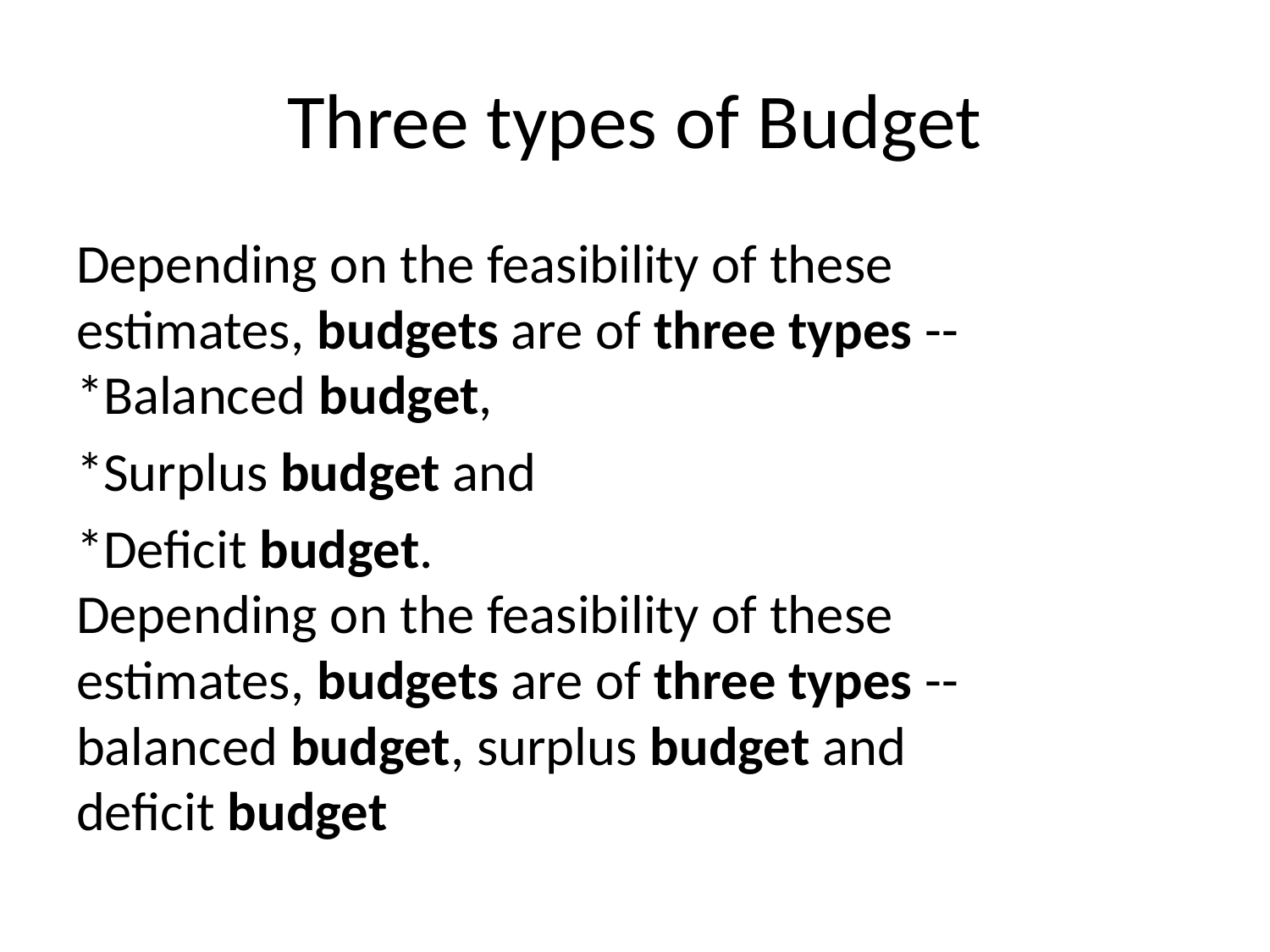

# Three types of Budget
Depending on the feasibility of these estimates, budgets are of three types -- *Balanced budget,
*Surplus budget and
*Deficit budget.
Depending on the feasibility of these estimates, budgets are of three types -- balanced budget, surplus budget and deficit budget